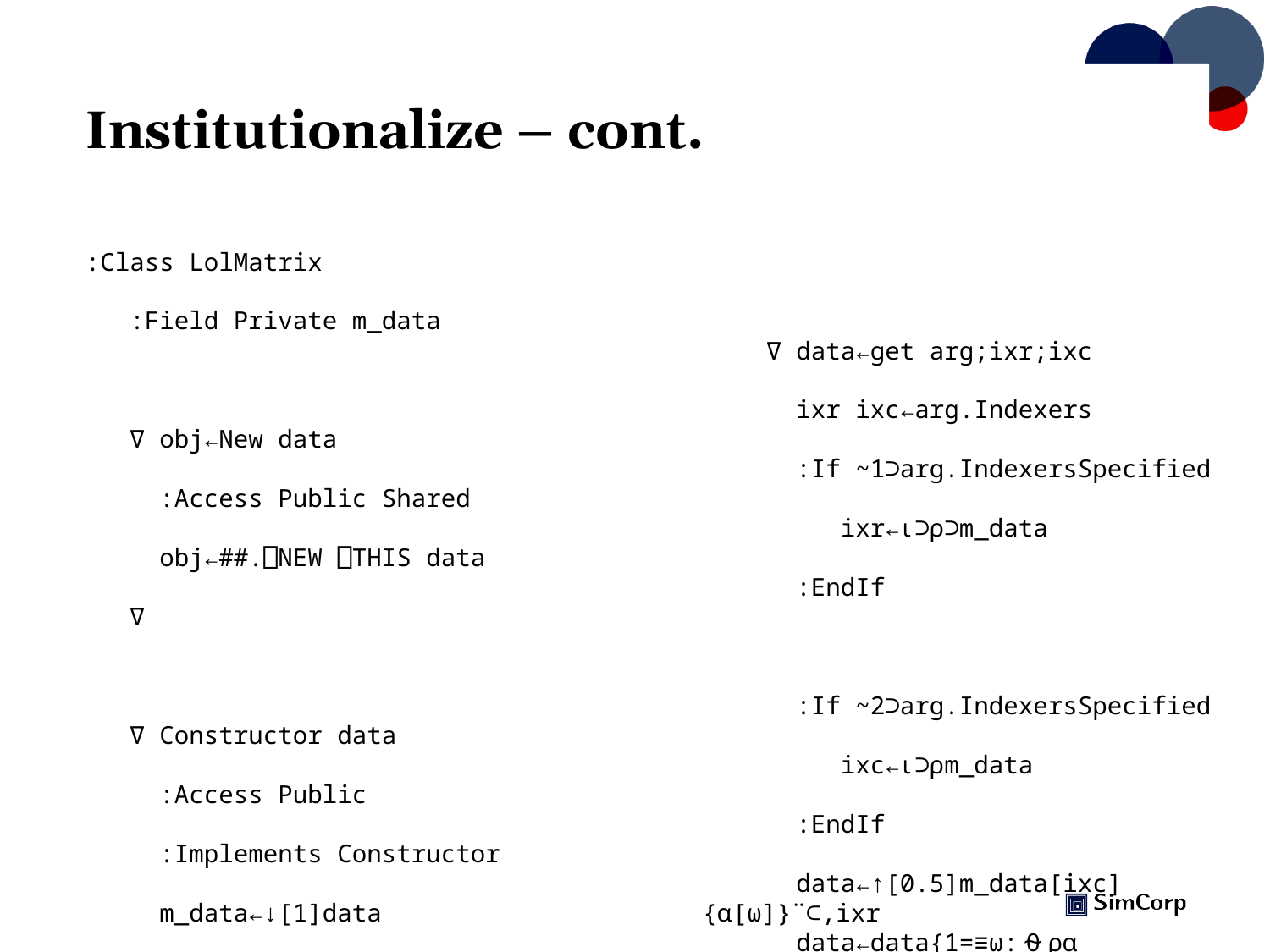

# Institutionalize – cont.
:Class LolMatrix
   :Field Private m_data

   ∇ obj←New data
     :Access Public Shared
     obj←##.⎕NEW ⎕THIS data
   ∇

   ∇ Constructor data
     :Access Public
     :Implements Constructor
     m_data←↓[1]data
   ∇

	 :Property Keyed Default Values
   :Access Public Instance

      ∇ data←get arg;ixr;ixc
        ixr ixc←arg.Indexers
        :If ~1⊃arg.IndexersSpecified
           ixr←⍳⊃⍴⊃m_data
        :EndIf

        :If ~2⊃arg.IndexersSpecified
           ixc←⍳⊃⍴m_data
        :EndIf
        data←↑[0.5]m_data[ixc]{⍺[⍵]}¨⊂,ixr
        data←data{1=≡⍵:⍬⍴⍺
           ¯2=≡⍵:,⍺
           ⍺}ixr ixc
      ∇
   :EndProperty

:EndClass